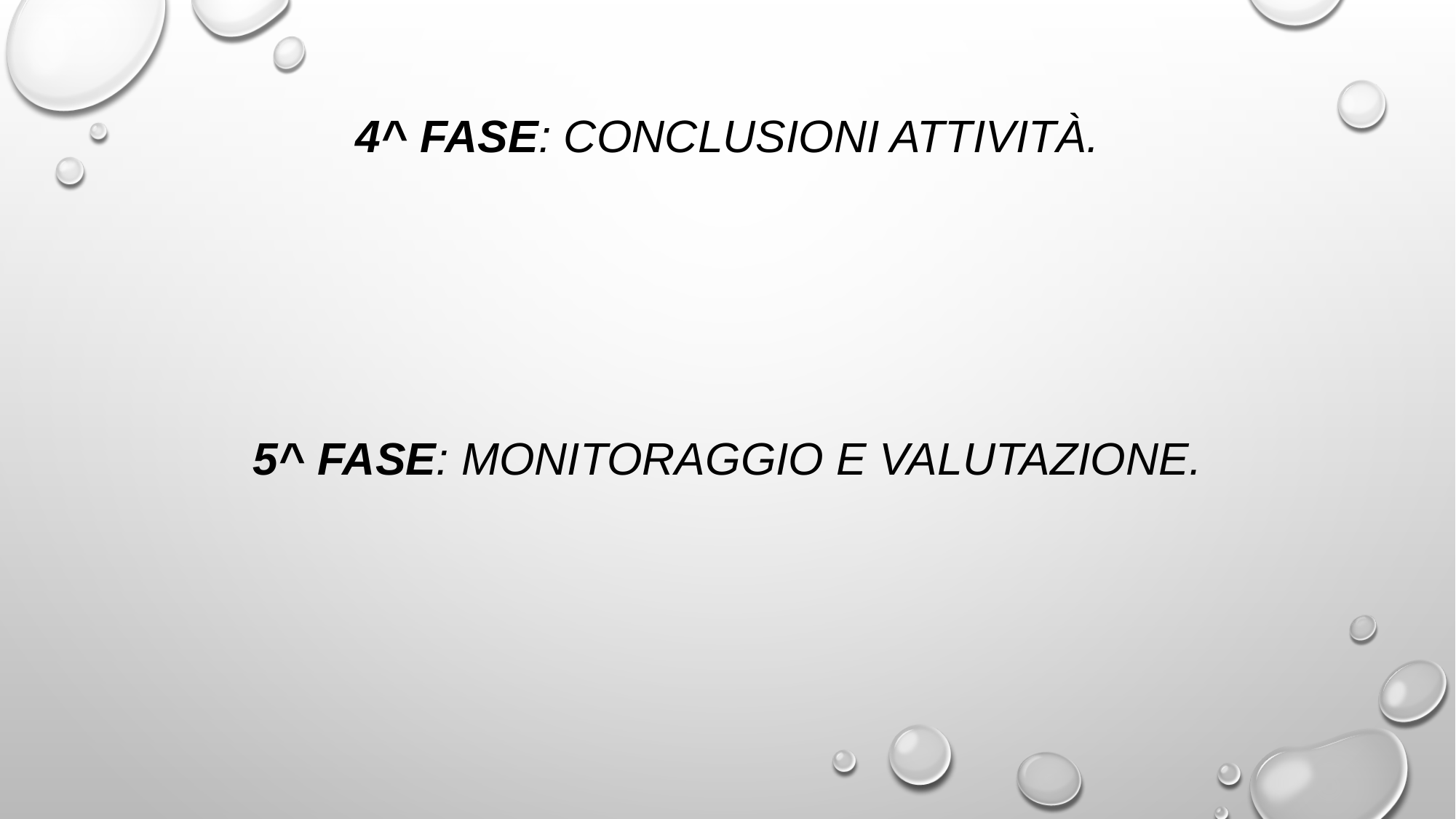

4^ fase: conclusioni attività.

5^ fase: monitoraggio e valutazione.